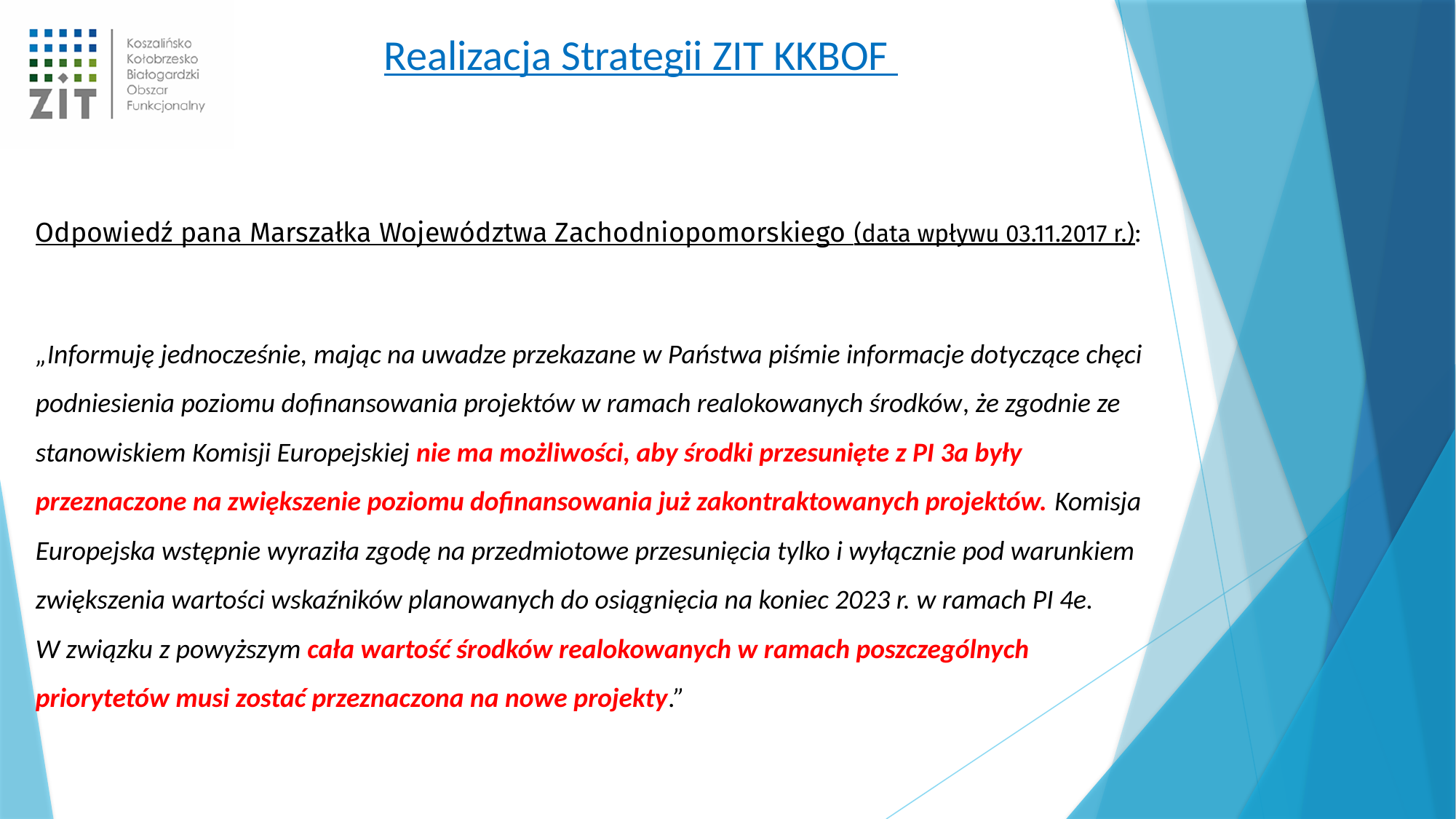

Realizacja Strategii ZIT KKBOF

Odpowiedź pana Marszałka Województwa Zachodniopomorskiego (data wpływu 03.11.2017 r.):

„Informuję jednocześnie, mając na uwadze przekazane w Państwa piśmie informacje dotyczące chęci podniesienia poziomu dofinansowania projektów w ramach realokowanych środków, że zgodnie ze stanowiskiem Komisji Europejskiej nie ma możliwości, aby środki przesunięte z PI 3a były przeznaczone na zwiększenie poziomu dofinansowania już zakontraktowanych projektów. Komisja Europejska wstępnie wyraziła zgodę na przedmiotowe przesunięcia tylko i wyłącznie pod warunkiem zwiększenia wartości wskaźników planowanych do osiągnięcia na koniec 2023 r. w ramach PI 4e.
W związku z powyższym cała wartość środków realokowanych w ramach poszczególnych
priorytetów musi zostać przeznaczona na nowe projekty.”